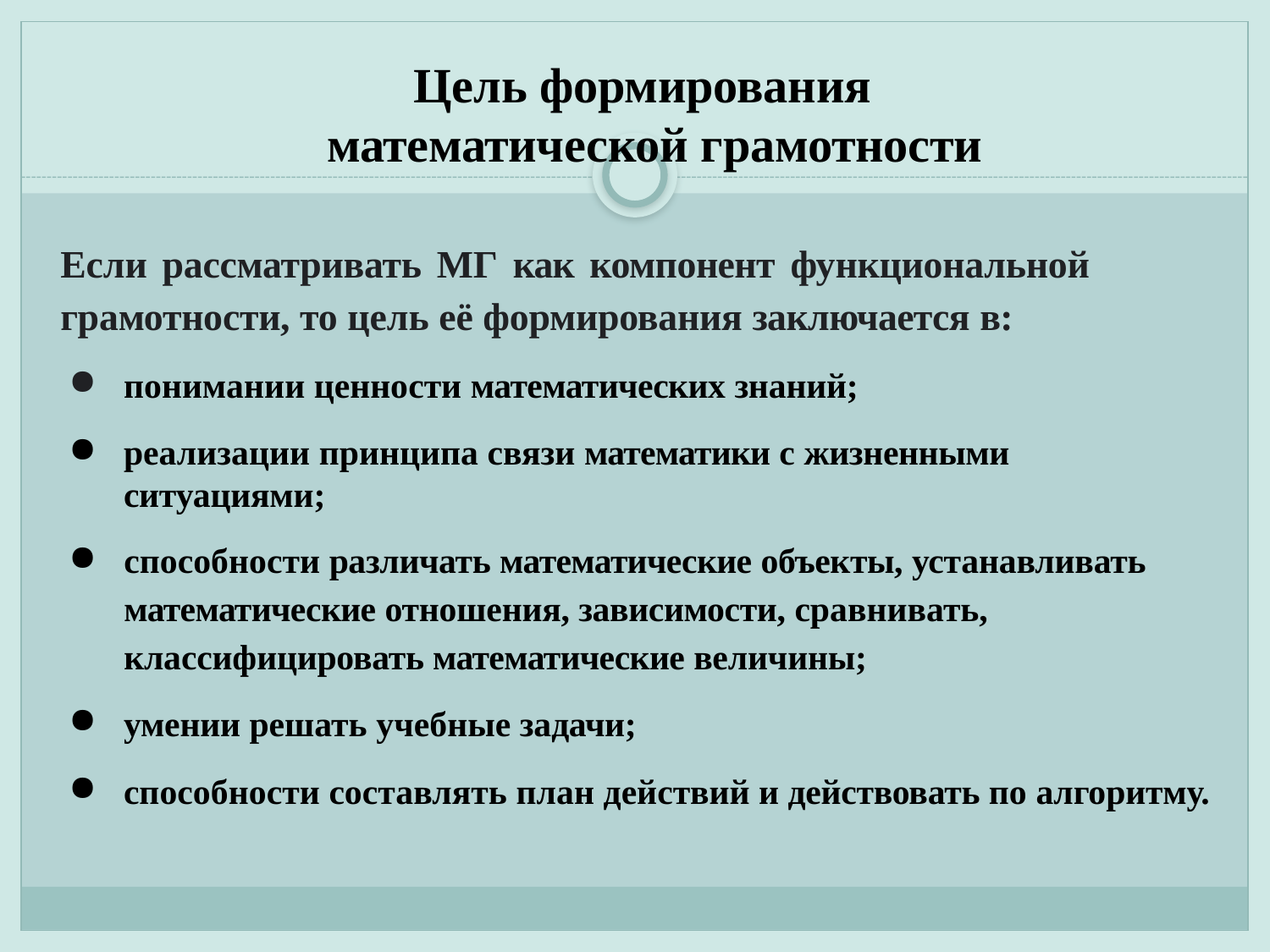

# Цель формирования математической грамотности
Если рассматривать МГ как компонент функциональной грамотности, то цель её формирования заключается в:
понимании ценности математических знаний;
реализации принципа связи математики с жизненными ситуациями;
способности различать математические объекты, устанавливать математические отношения, зависимости, сравнивать, классифицировать математические величины;
умении решать учебные задачи;
способности составлять план действий и действовать по алгоритму.